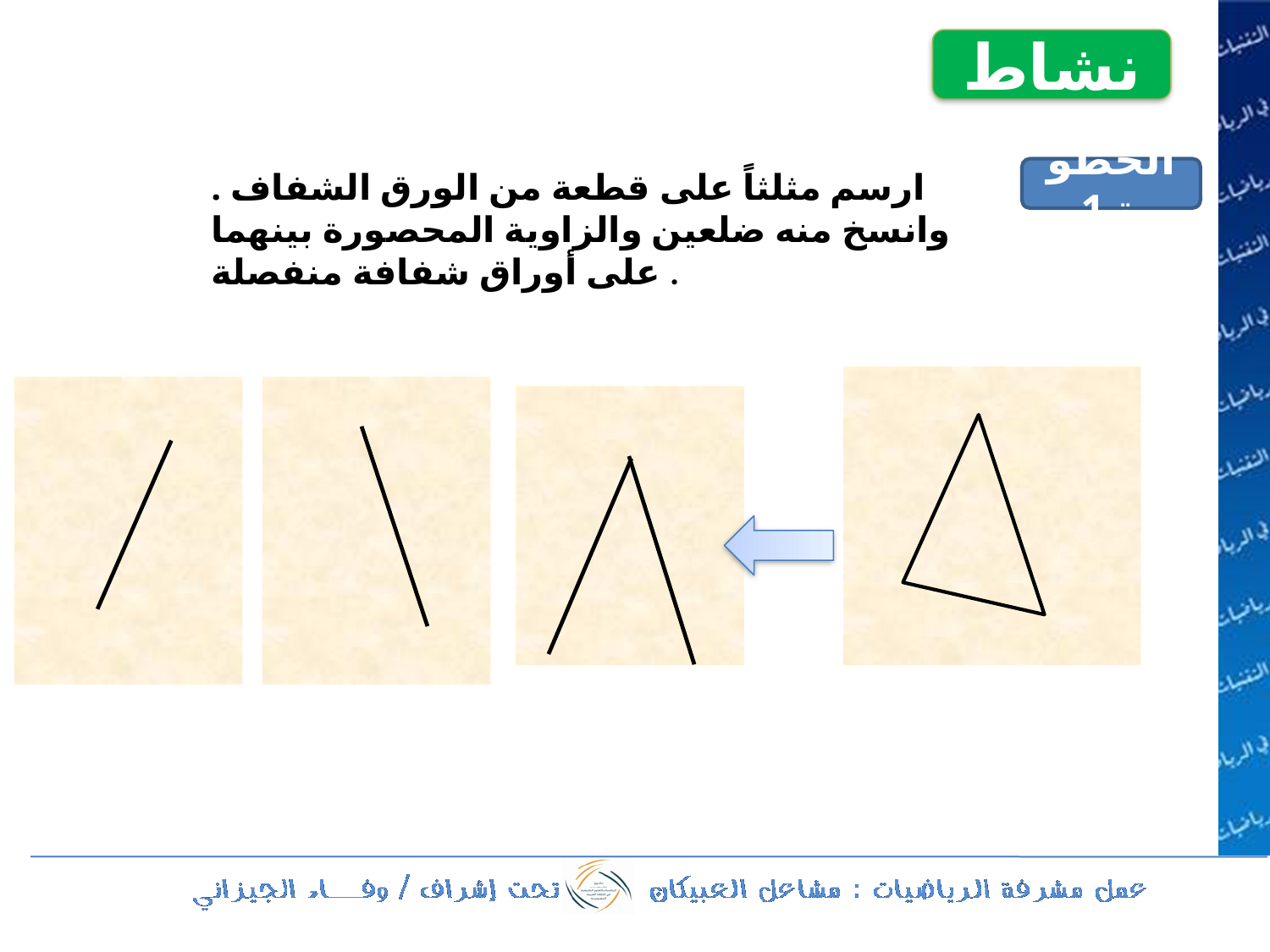

نشاط
ارسم مثلثاً على قطعة من الورق الشفاف . وانسخ منه ضلعين والزاوية المحصورة بينهما على أوراق شفافة منفصلة .
الخطوة 1